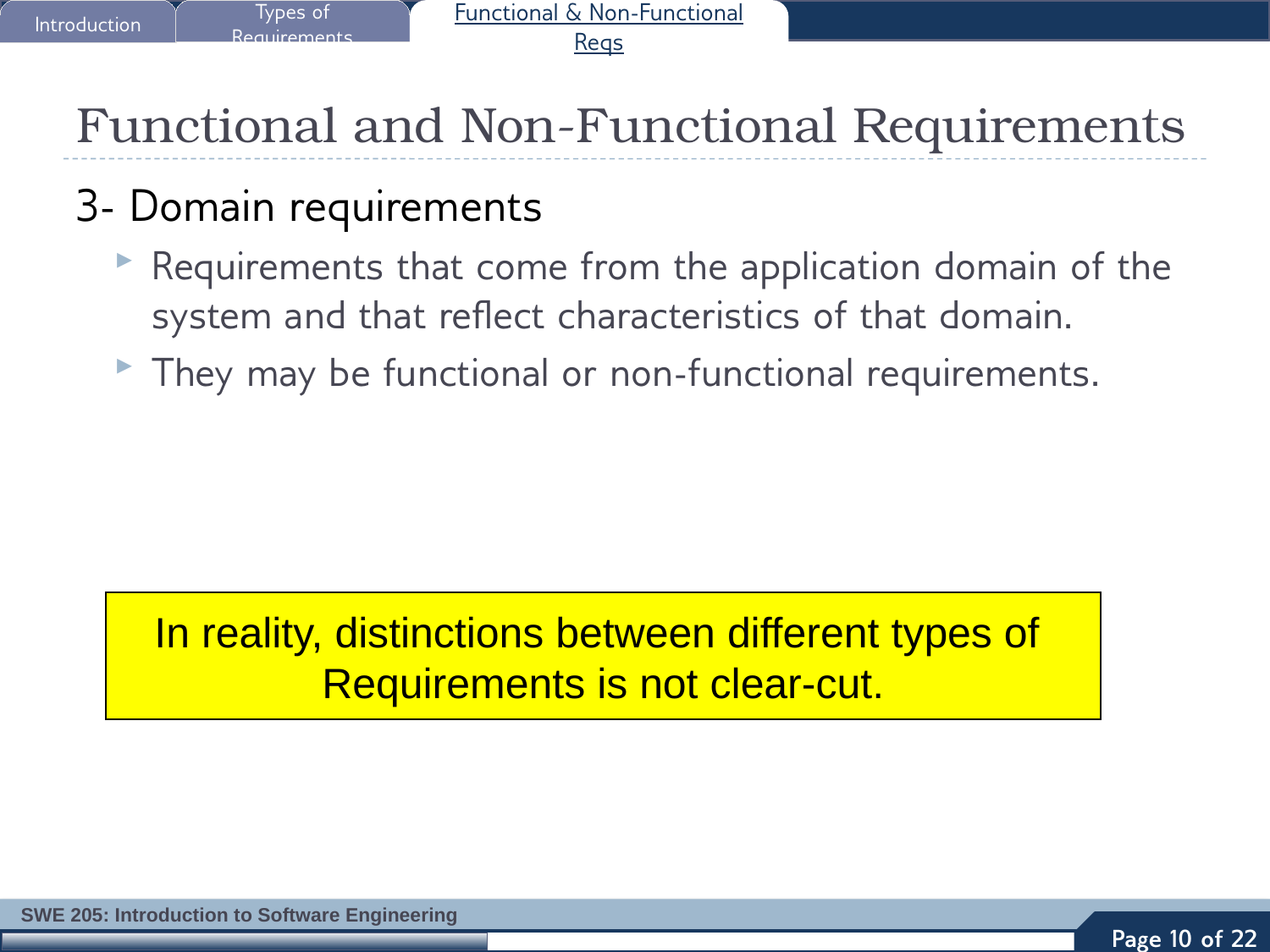

Introduction
Types of Requirements
Functional & Non-Functional Reqs
# Functional and Non-Functional Requirements
3- Domain requirements
Requirements that come from the application domain of the system and that reflect characteristics of that domain.
They may be functional or non-functional requirements.
In reality, distinctions between different types of
Requirements is not clear-cut.
10
Page 10 of 22